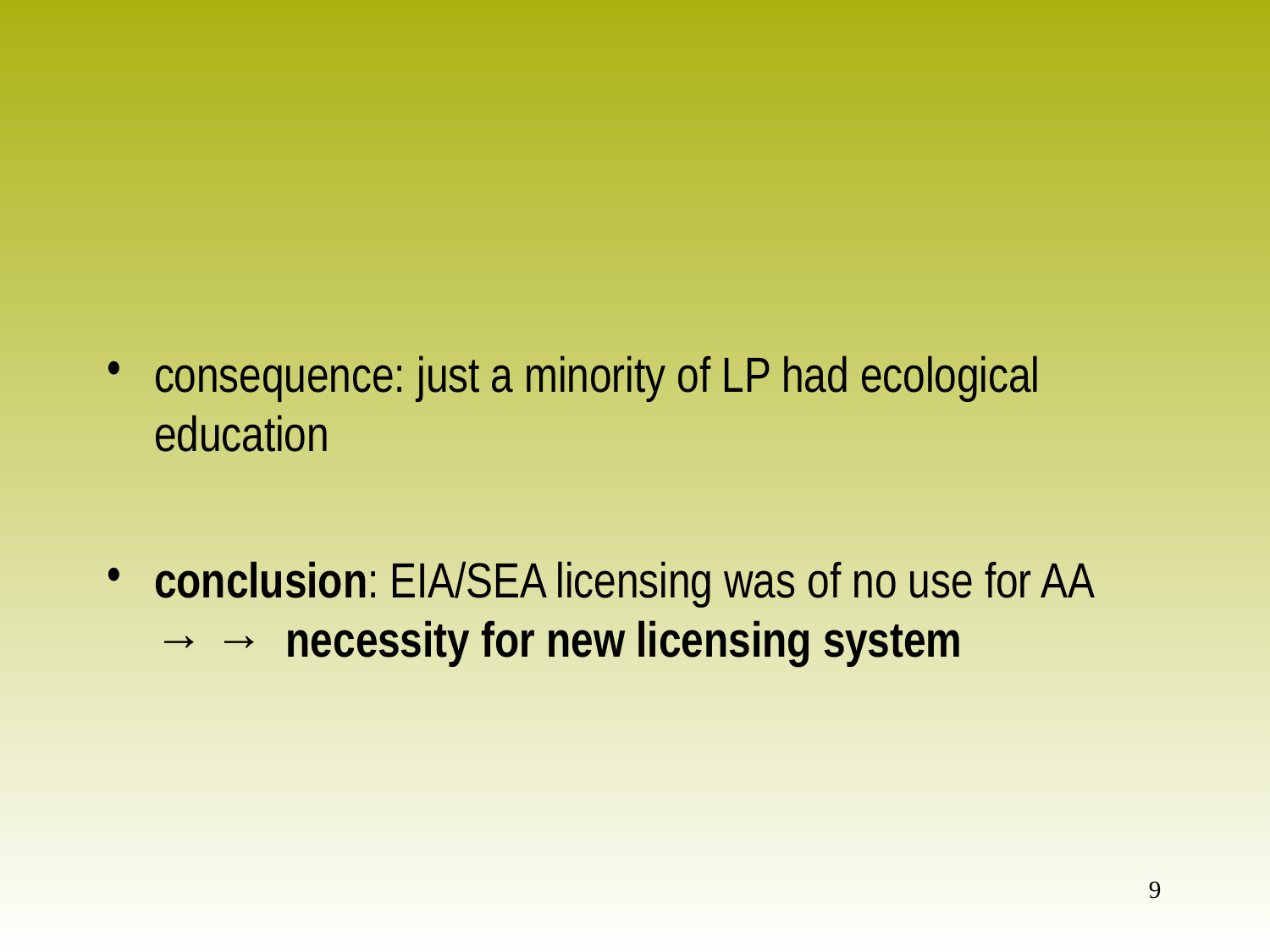

consequence: just a minority of LP had ecological education

conclusion: EIA/SEA licensing was of no use for AA  → →  necessity for new licensing system

9